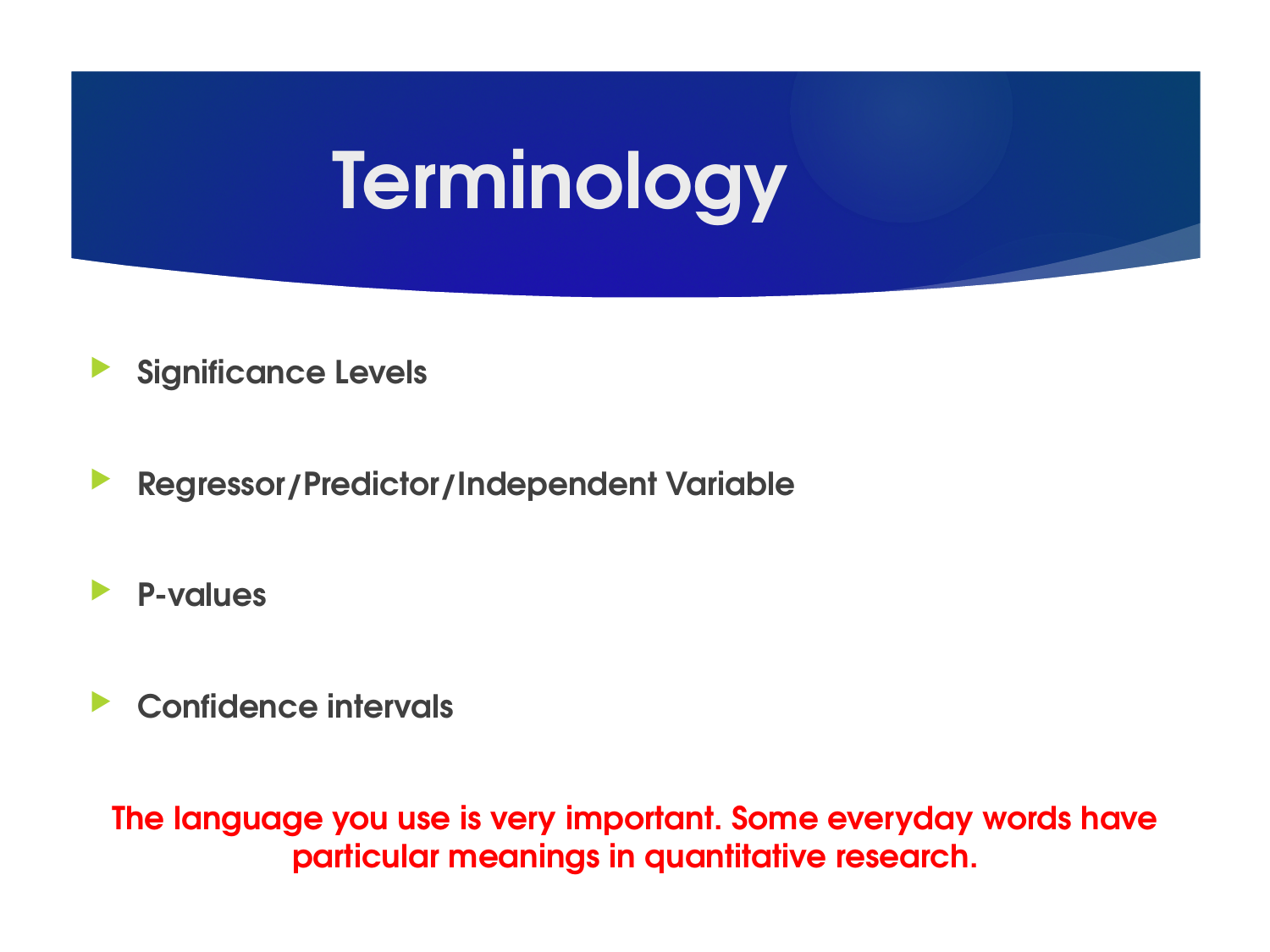

# Terminology
Significance Levels

Regressor/Predictor/Independent Variable

P-values

Confidence intervals

The language you use is very important. Some everyday words have particular meanings in quantitative research.